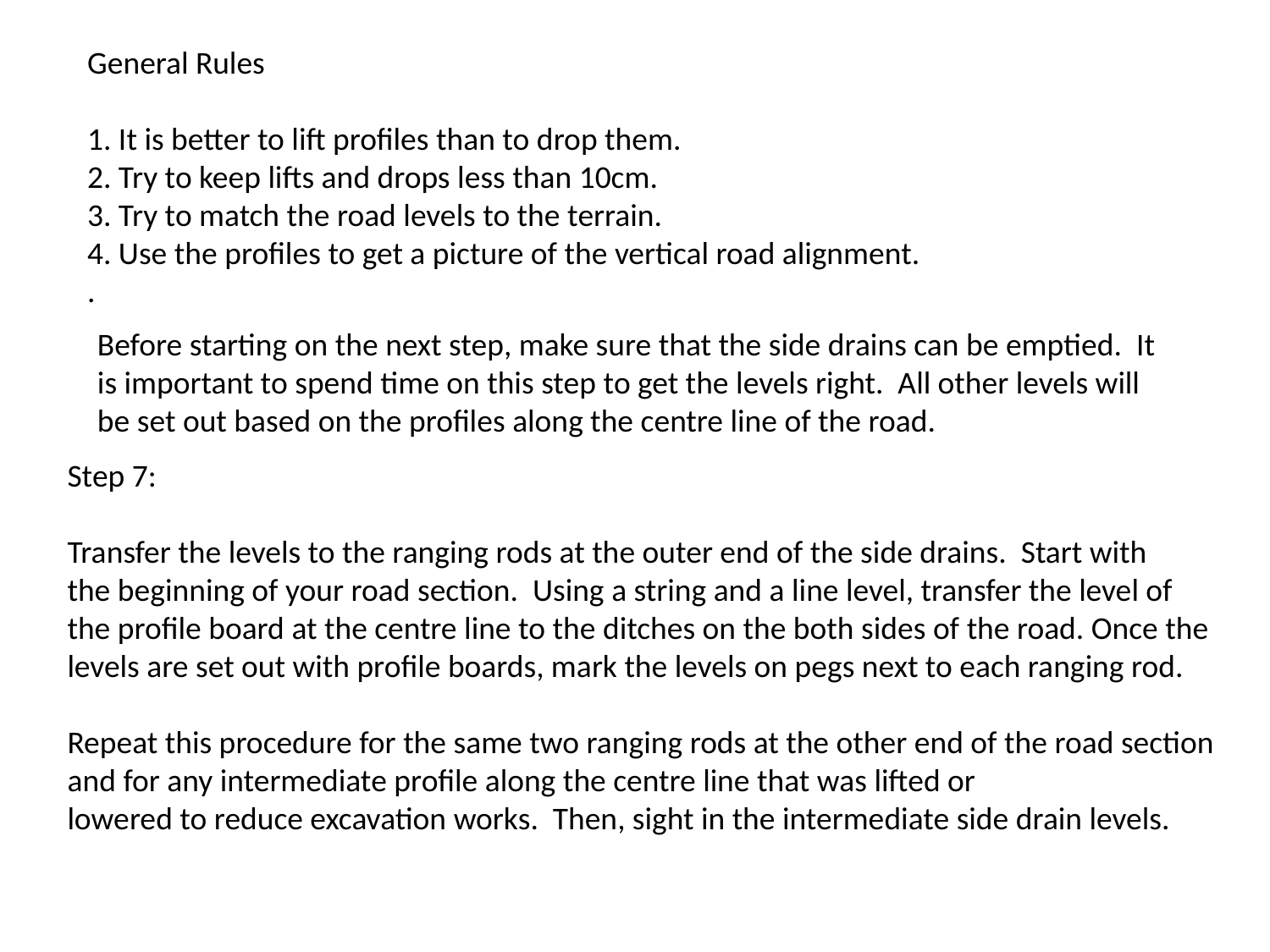

General Rules

1. It is better to lift profiles than to drop them.
2. Try to keep lifts and drops less than 10cm.
3. Try to match the road levels to the terrain.
4. Use the profiles to get a picture of the vertical road alignment.
.
Before starting on the next step, make sure that the side drains can be emptied.  It is important to spend time on this step to get the levels right.  All other levels will be set out based on the profiles along the centre line of the road.
Step 7:

Transfer the levels to the ranging rods at the outer end of the side drains.  Start with
the beginning of your road section.  Using a string and a line level, transfer the level of the profile board at the centre line to the ditches on the both sides of the road. Once the levels are set out with profile boards, mark the levels on pegs next to each ranging rod.

Repeat this procedure for the same two ranging rods at the other end of the road section and for any intermediate profile along the centre line that was lifted or
lowered to reduce excavation works.  Then, sight in the intermediate side drain levels.